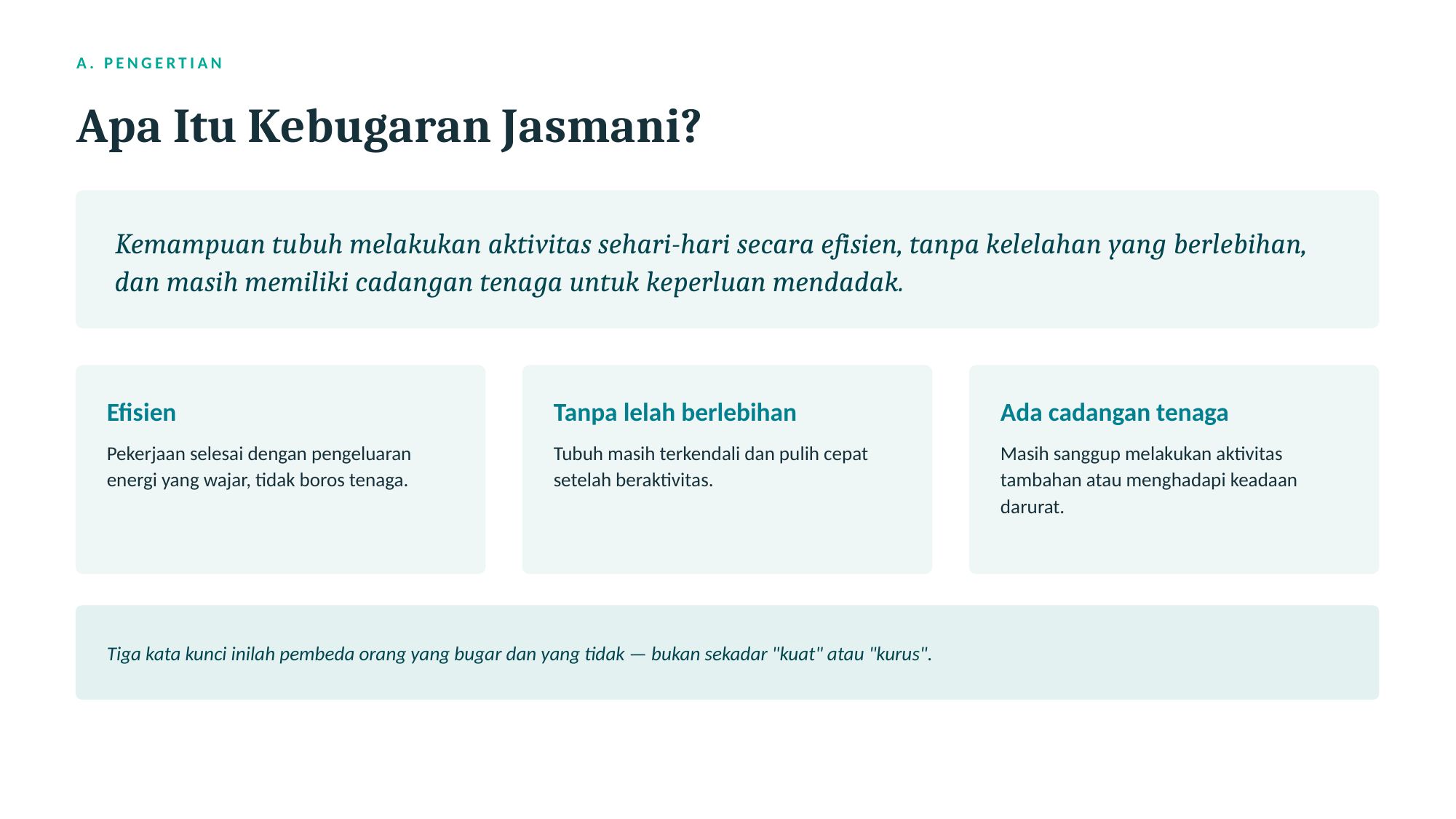

A. PENGERTIAN
Apa Itu Kebugaran Jasmani?

Kemampuan tubuh melakukan aktivitas sehari-hari secara efisien, tanpa kelelahan yang berlebihan, dan masih memiliki cadangan tenaga untuk keperluan mendadak.

Efisien
Tanpa lelah berlebihan
Ada cadangan tenaga
Pekerjaan selesai dengan pengeluaran energi yang wajar, tidak boros tenaga.
Tubuh masih terkendali dan pulih cepat setelah beraktivitas.
Masih sanggup melakukan aktivitas tambahan atau menghadapi keadaan darurat.

Tiga kata kunci inilah pembeda orang yang bugar dan yang tidak — bukan sekadar "kuat" atau "kurus".